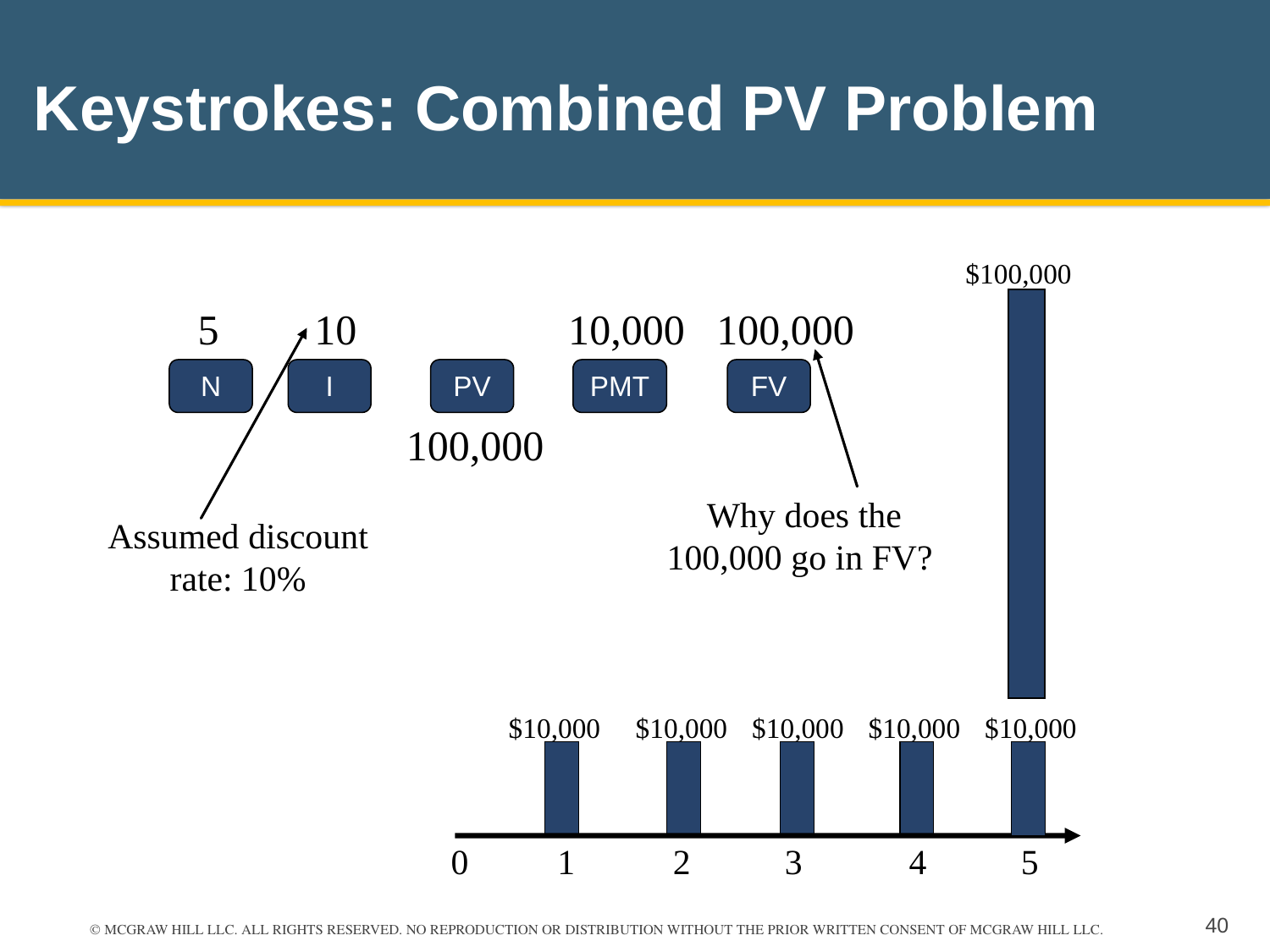

# Keystrokes: Combined PV Problem
$100,000

   5         10 		  10,000   100,000
N

I

PV

PMT

FV

		  100,000
Why does the 100,000 go in FV?
Assumed discount rate: 10%

$10,000
$10,000
$10,000
$10,000
$10,000

0          1           2	         3            4	       5

© MCGRAW HILL LLC. ALL RIGHTS RESERVED. NO REPRODUCTION OR DISTRIBUTION WITHOUT THE PRIOR WRITTEN CONSENT OF MCGRAW HILL LLC.
40